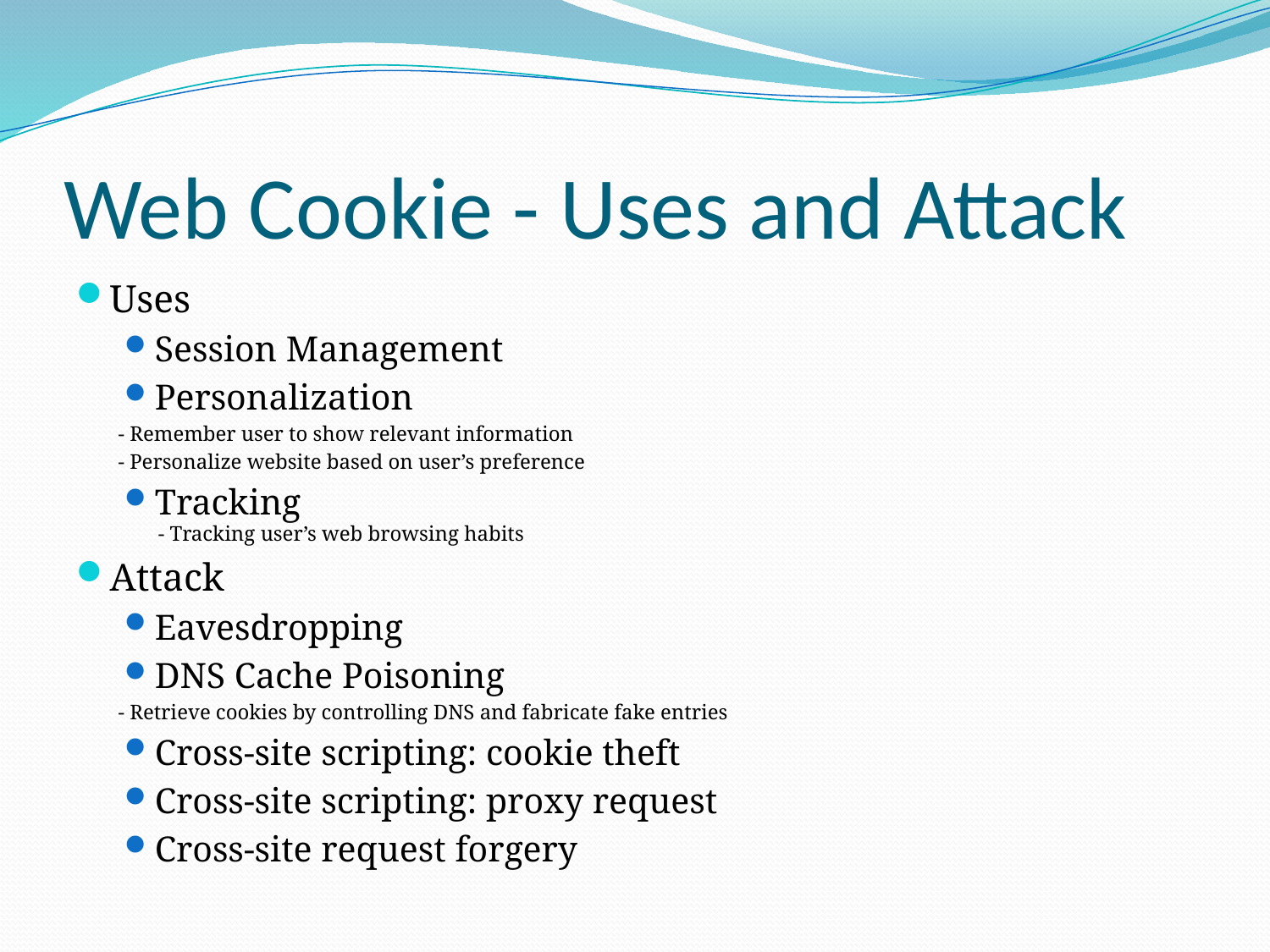

# Web Cookie - Uses and Attack
Uses
Session Management
Personalization
	- Remember user to show relevant information
	- Personalize website based on user’s preference
Tracking
- Tracking user’s web browsing habits
Attack
Eavesdropping
DNS Cache Poisoning
	- Retrieve cookies by controlling DNS and fabricate fake entries
Cross-site scripting: cookie theft
Cross-site scripting: proxy request
Cross-site request forgery